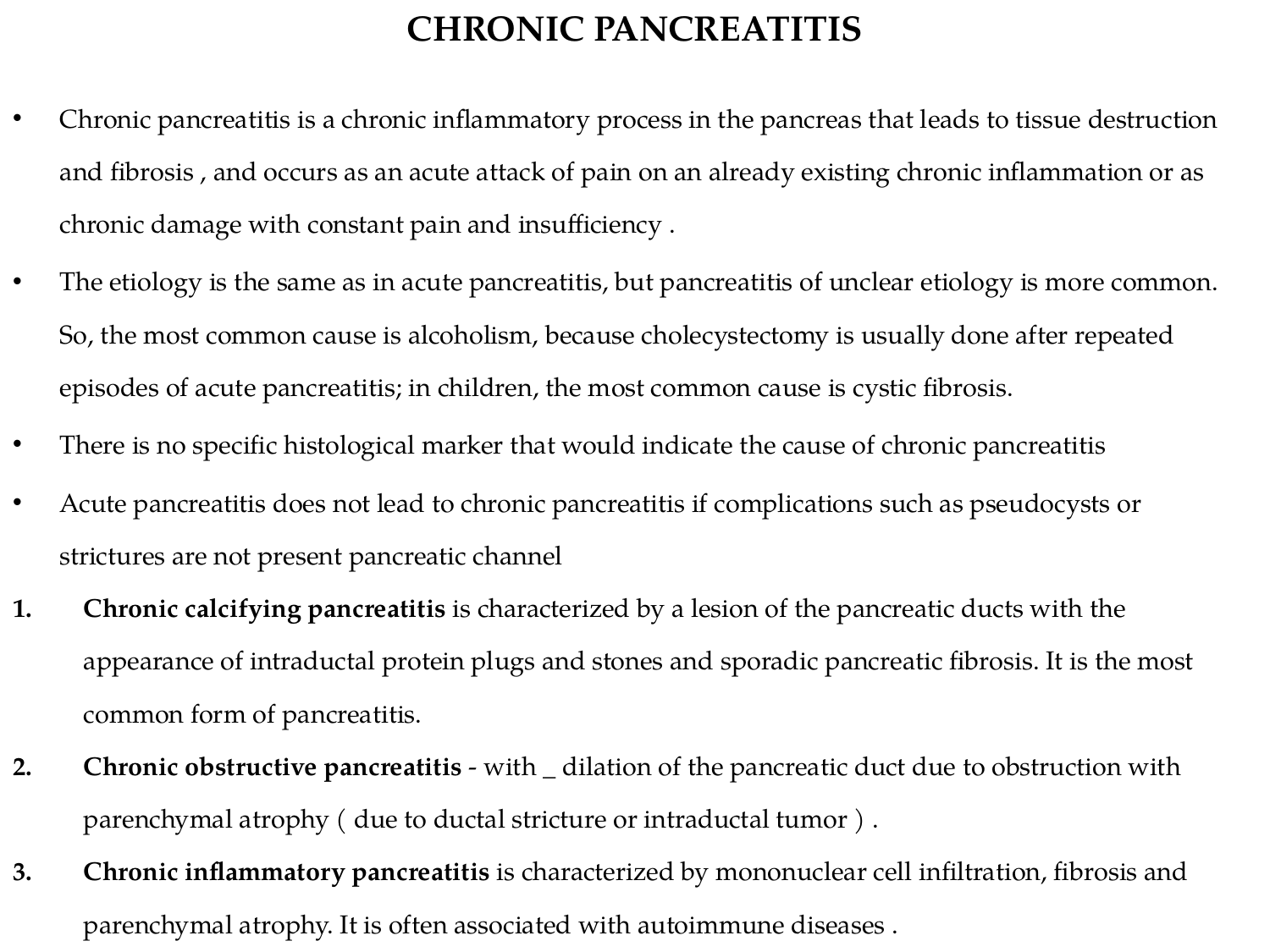

CHRONIC PANCREATITIS
Chronic pancreatitis is a chronic inflammatory process in the pancreas that leads to tissue destruction and fibrosis , and occurs as an acute attack of pain on an already existing chronic inflammation or as chronic damage with constant pain and insufficiency .
The etiology is the same as in acute pancreatitis, but pancreatitis of unclear etiology is more common. So, the most common cause is alcoholism, because cholecystectomy is usually done after repeated episodes of acute pancreatitis; in children, the most common cause is cystic fibrosis.
There is no specific histological marker that would indicate the cause of chronic pancreatitis
Acute pancreatitis does not lead to chronic pancreatitis if complications such as pseudocysts or strictures are not present pancreatic channel
Chronic calcifying pancreatitis is characterized by a lesion of the pancreatic ducts with the appearance of intraductal protein plugs and stones and sporadic pancreatic fibrosis. It is the most common form of pancreatitis.
Chronic obstructive pancreatitis - with _ dilation of the pancreatic duct due to obstruction with parenchymal atrophy ( due to ductal stricture or intraductal tumor ) .
Chronic inflammatory pancreatitis is characterized by mononuclear cell infiltration, fibrosis and parenchymal atrophy. It is often associated with autoimmune diseases .